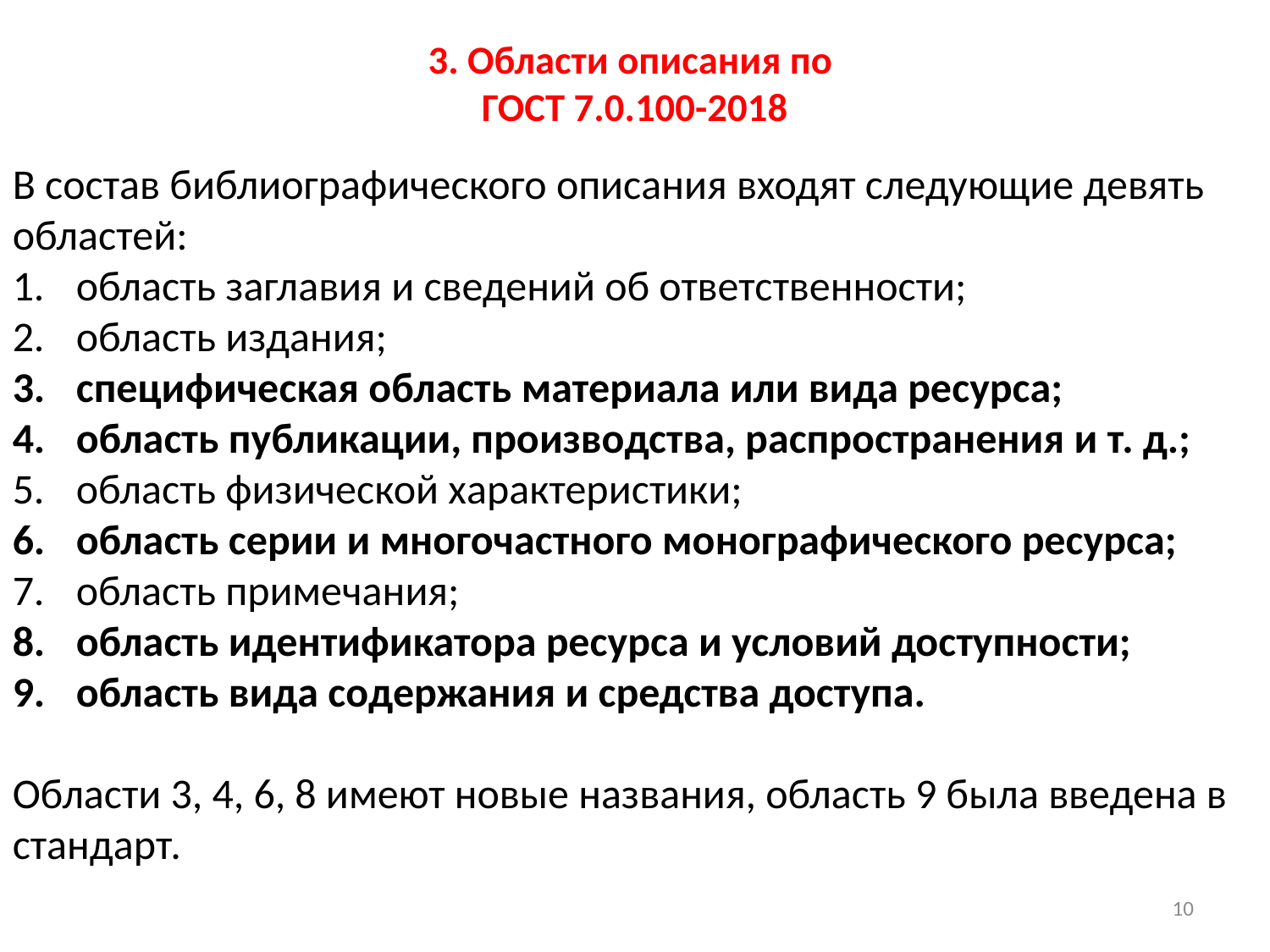

# 3. Области описания по ГОСТ 7.0.100-2018
В состав библиографического описания входят следующие девять областей:
область заглавия и сведений об ответственности;
область издания;
специфическая область материала или вида ресурса;
область публикации, производства, распространения и т. д.;
область физической характеристики;
область серии и многочастного монографического ресурса;
область примечания;
область идентификатора ресурса и условий доступности;
область вида содержания и средства доступа.

Области 3, 4, 6, 8 имеют новые названия, область 9 была введена в стандарт.
10